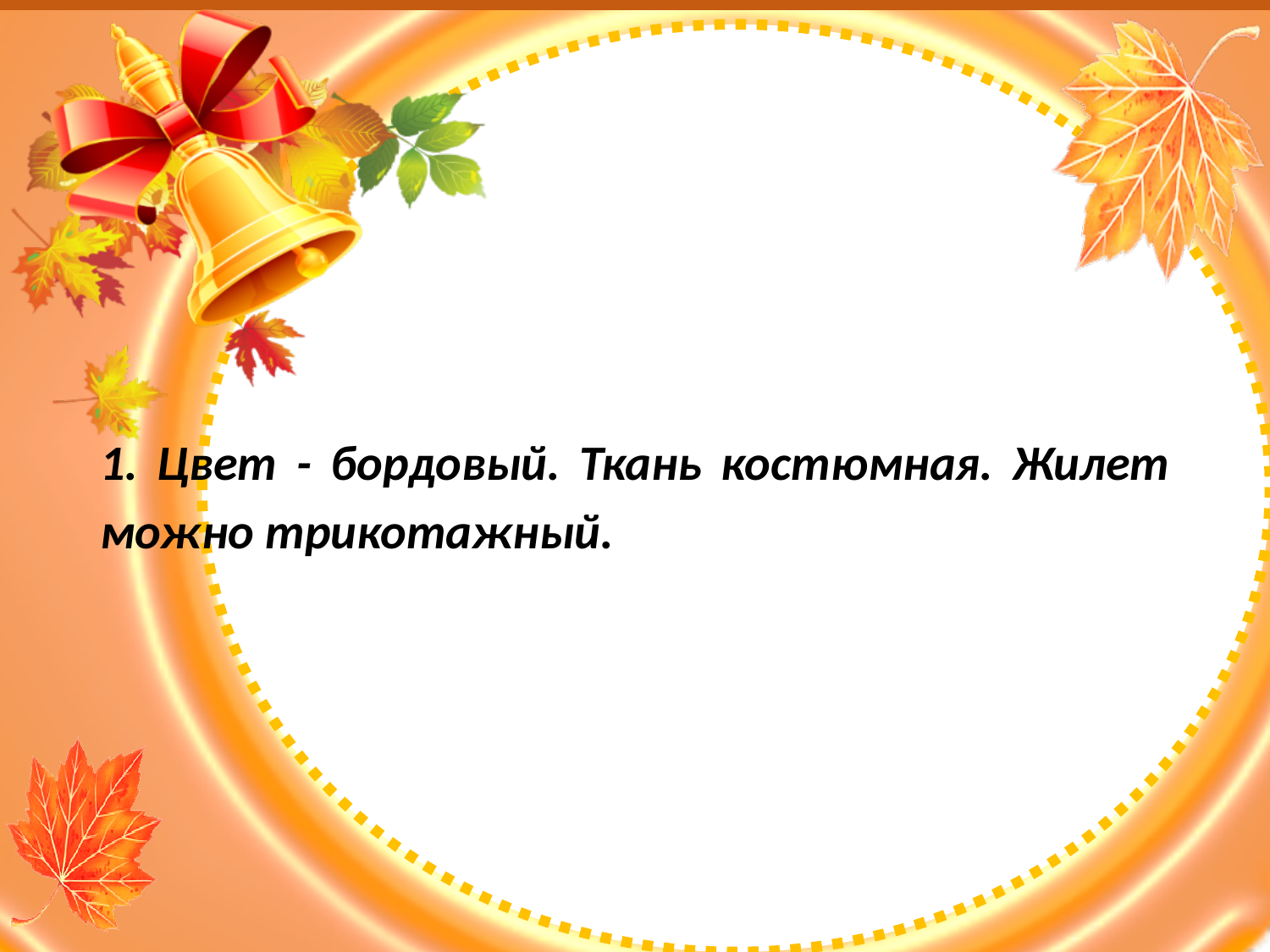

#

1. Цвет - бордовый. Ткань костюмная. Жилет можно трикотажный.